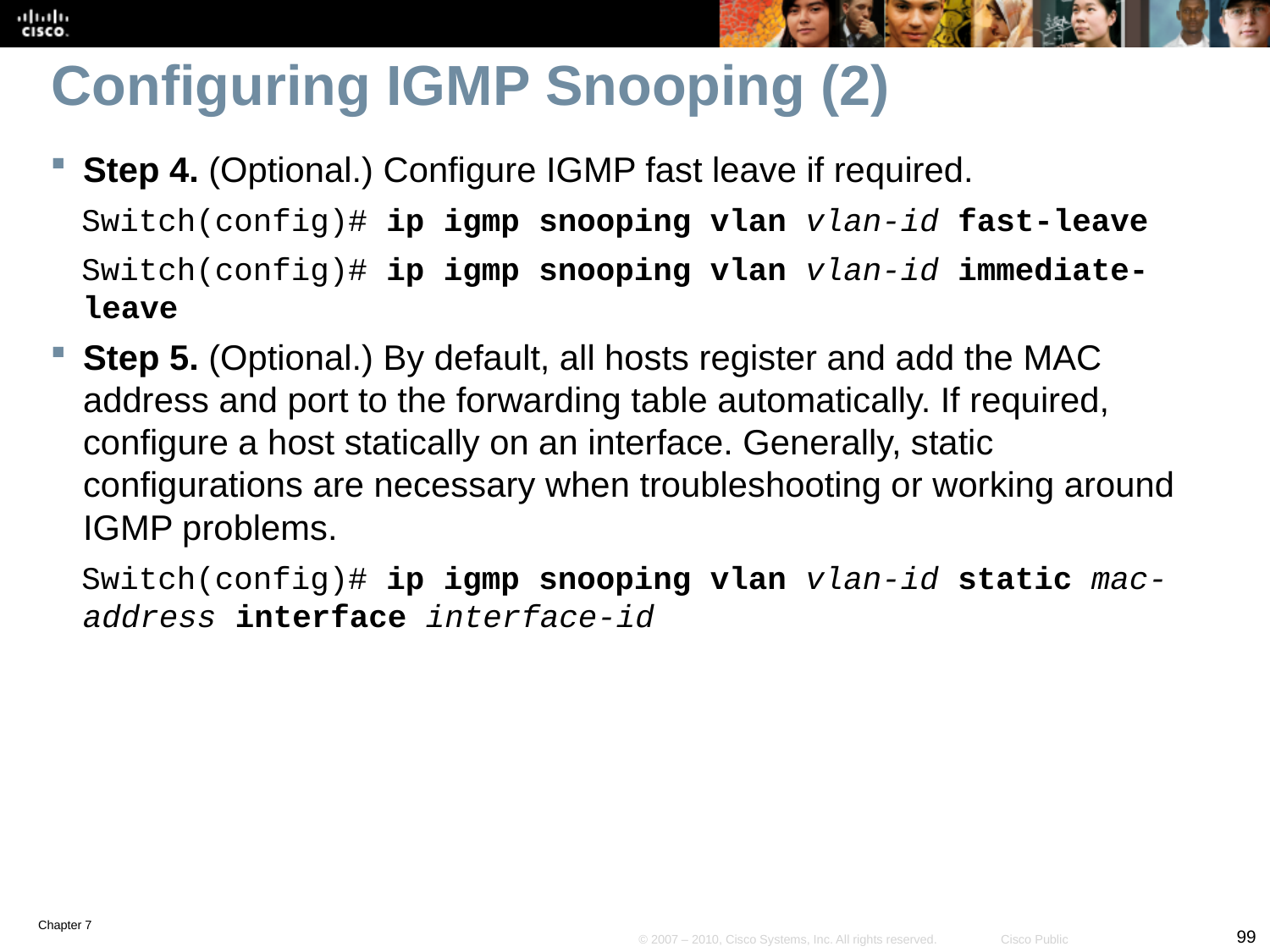

# Configuring IGMP Snooping (2)
Step 4. (Optional.) Configure IGMP fast leave if required.
Switch(config)# ip igmp snooping vlan vlan-id fast-leave
Switch(config)# ip igmp snooping vlan vlan-id immediate-leave
Step 5. (Optional.) By default, all hosts register and add the MAC address and port to the forwarding table automatically. If required, configure a host statically on an interface. Generally, static configurations are necessary when troubleshooting or working around IGMP problems.
Switch(config)# ip igmp snooping vlan vlan-id static mac-address interface interface-id